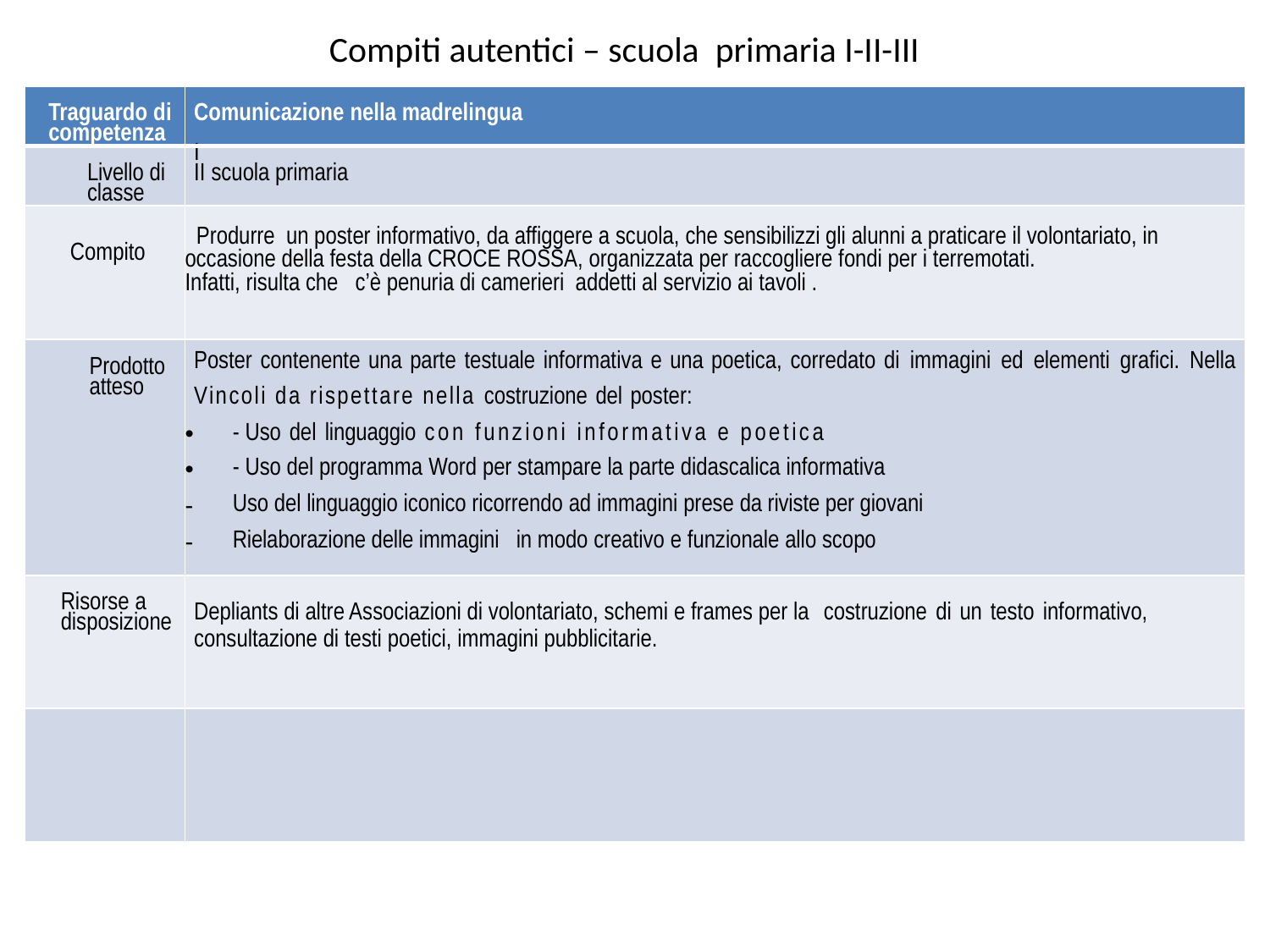

# Compiti autentici – scuola  primaria I-II-III
| Traguardo di competenza | Comunicazione nella madrelingua |
| --- | --- |
| Livello di classe | I II scuola primaria |
| Compito | Produrre un poster informativo, da affiggere a scuola, che sensibilizzi gli alunni a praticare il volontariato, in occasione della festa della CROCE ROSSA, organizzata per raccogliere fondi per i terremotati. Infatti, risulta che c’è penuria di camerieri addetti al servizio ai tavoli . |
| Prodotto atteso | Poster contenente una parte testuale informativa e una poetica, corredato di immagini ed elementi grafici. Nella Vincoli da rispettare nella costruzione del poster: - Uso del linguaggio con funzioni informativa e poetica - Uso del programma Word per stampare la parte didascalica informativa Uso del linguaggio iconico ricorrendo ad immagini prese da riviste per giovani Rielaborazione delle immagini in modo creativo e funzionale allo scopo |
| Risorse a disposizione | Depliants di altre Associazioni di volontariato, schemi e frames per la costruzione di un testo informativo, consultazione di testi poetici, immagini pubblicitarie. |
|  |  |